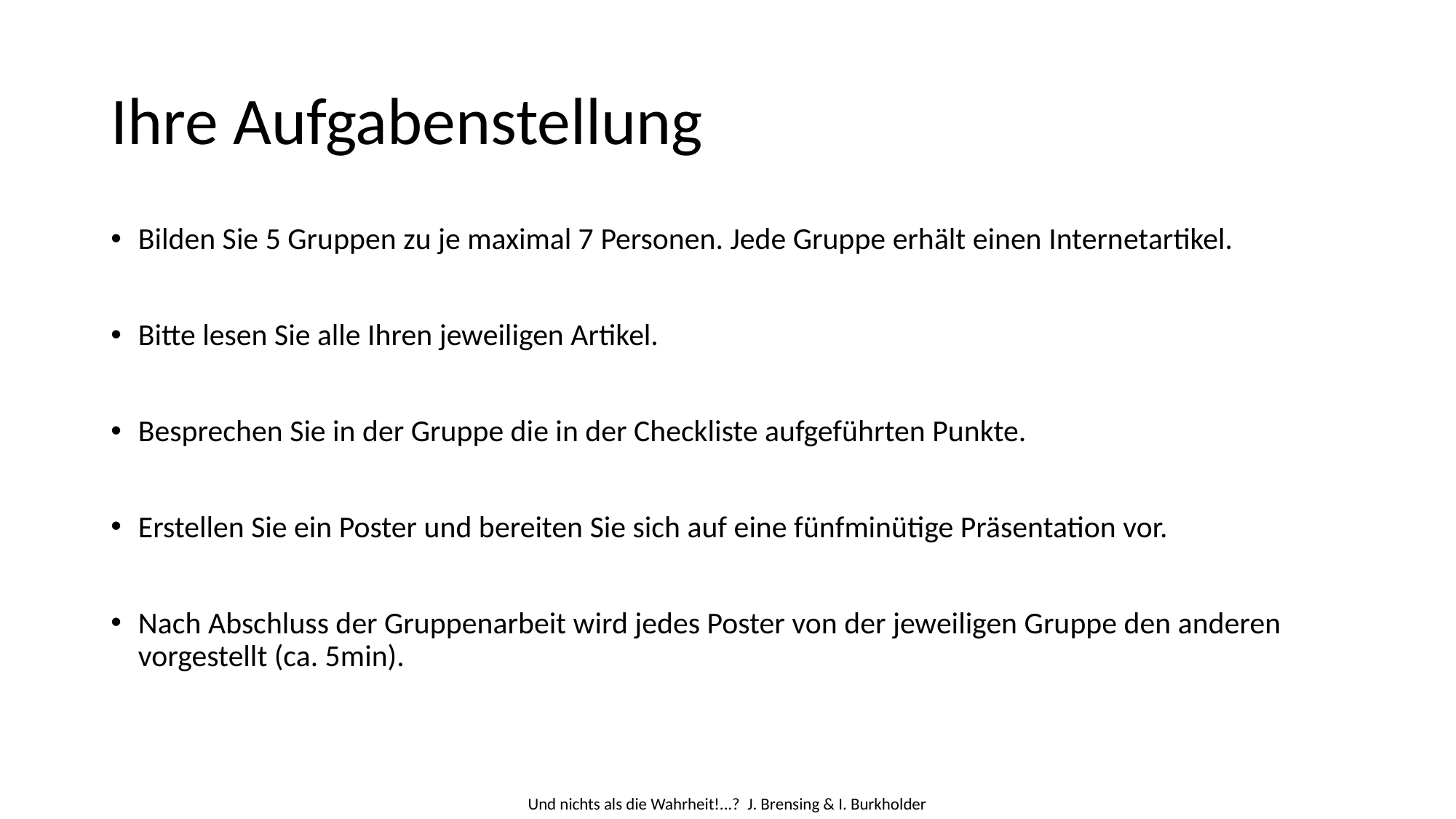

# Ihre Aufgabenstellung
Bilden Sie 5 Gruppen zu je maximal 7 Personen. Jede Gruppe erhält einen Internetartikel.

Bitte lesen Sie alle Ihren jeweiligen Artikel.

Besprechen Sie in der Gruppe die in der Checkliste aufgeführten Punkte.

Erstellen Sie ein Poster und bereiten Sie sich auf eine fünfminütige Präsentation vor.

Nach Abschluss der Gruppenarbeit wird jedes Poster von der jeweiligen Gruppe den anderen vorgestellt (ca. 5min).
Und nichts als die Wahrheit!...?  J. Brensing & I. Burkholder